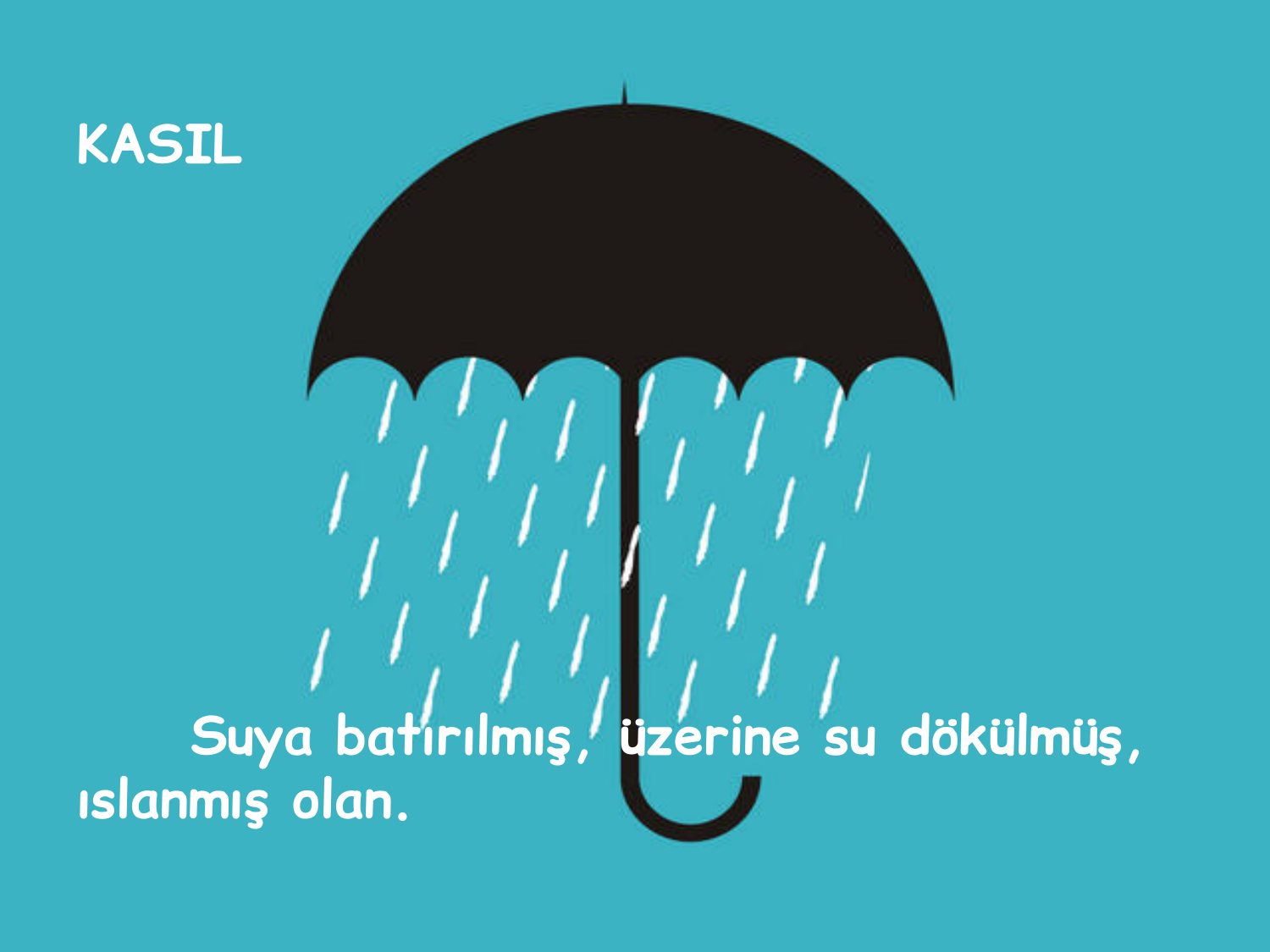

KASIL

     Suya batırılmış, üzerine su dökülmüş, ıslanmış olan.